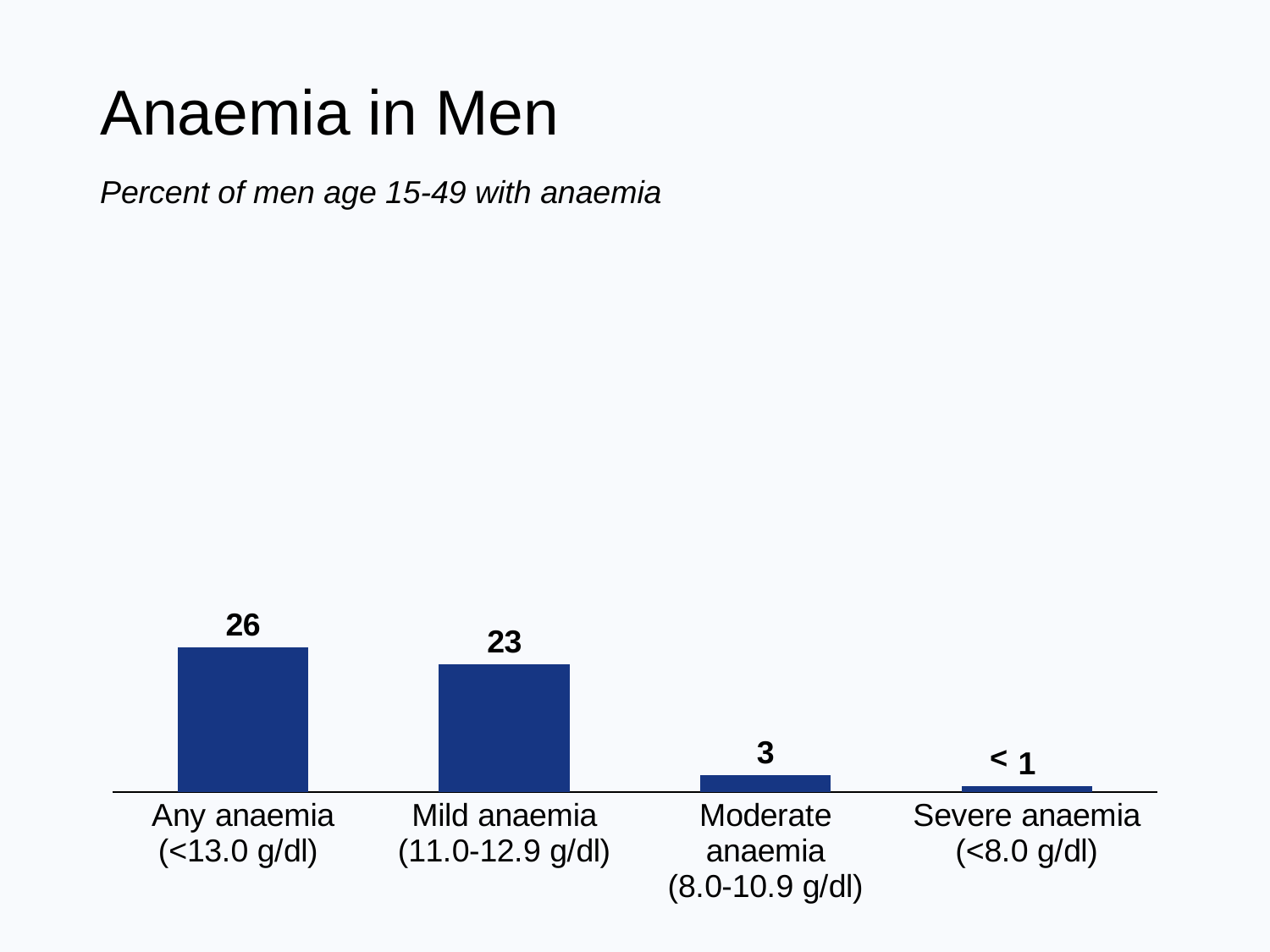

# Anaemia in Men
Percent of men age 15-49 with anaemia

### Chart

| Category | Any anaemia
(<13.0 g/dl)  |
|---|---|
| Any anaemia
(<13.0 g/dl)  | 26.0 |
| Mild anaemia
(11.0-12.9 g/dl) | 23.0 |
| Moderate anaemia
(8.0-10.9 g/dl) | 3.0 |
| Severe anaemia
(<8.0 g/dl) | 1.0 |